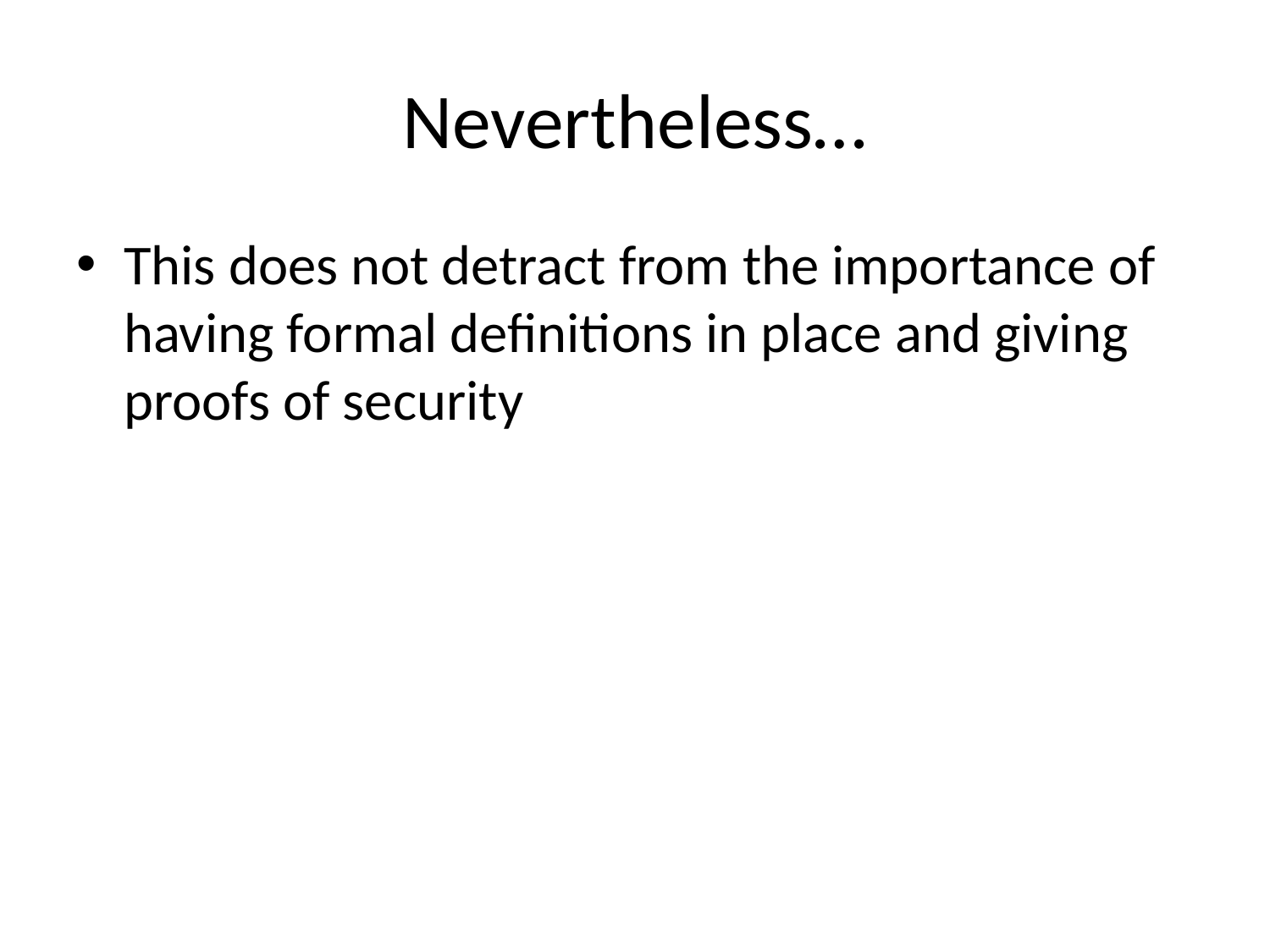

# Nevertheless…
This does not detract from the importance of having formal definitions in place and giving proofs of security